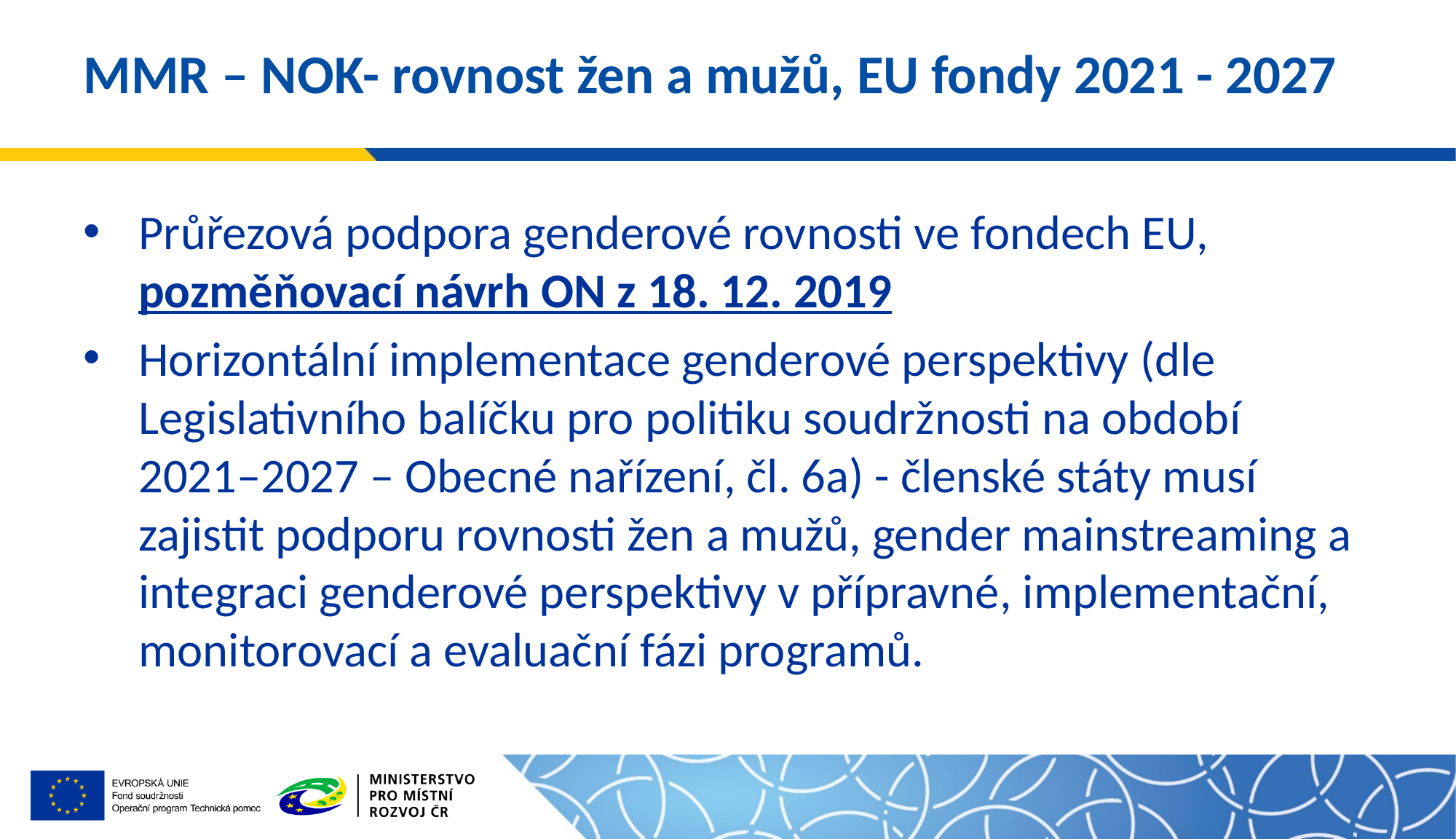

# MMR – NOK- rovnost žen a mužů, EU fondy 2021 - 2027
Průřezová podpora genderové rovnosti ve fondech EU, pozměňovací návrh ON z 18. 12. 2019
Horizontální implementace genderové perspektivy (dle Legislativního balíčku pro politiku soudržnosti na období 2021–2027 – Obecné nařízení, čl. 6a) - členské státy musí zajistit podporu rovnosti žen a mužů, gender mainstreaming a integraci genderové perspektivy v přípravné, implementační, monitorovací a evaluační fázi programů.